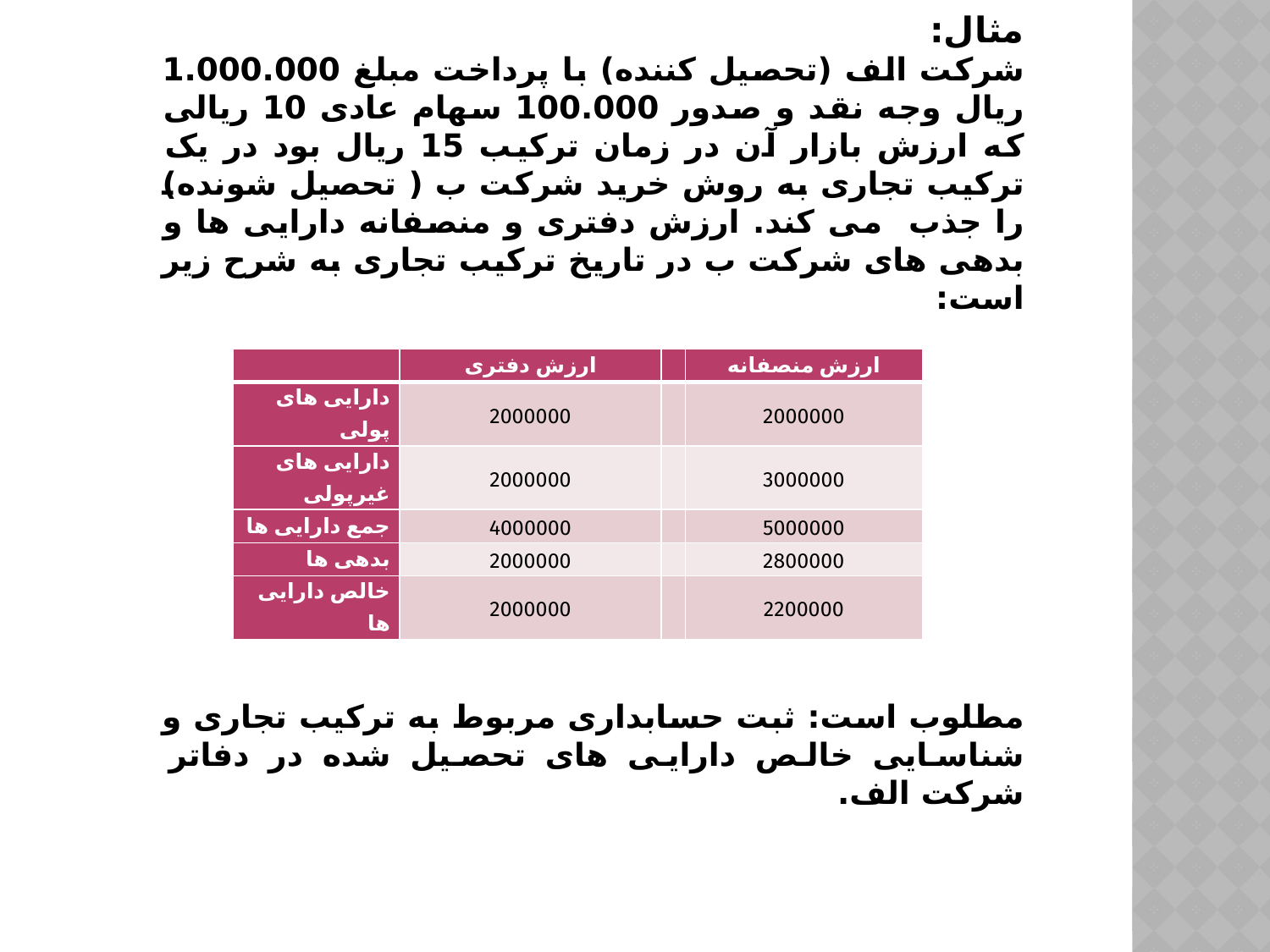

مثال:
شرکت الف (تحصیل کننده) با پرداخت مبلغ 1.000.000 ريال وجه نقد و صدور 100.000 سهام عادی 10 ريالی که ارزش بازار آن در زمان ترکیب 15 ريال بود در یک ترکیب تجاری به روش خرید شرکت ب ( تحصیل شونده) را جذب  می کند. ارزش دفتری و منصفانه دارایی ها و بدهی های شرکت ب در تاریخ ترکیب تجاری به شرح زیر است:

مطلوب است: ثبت حسابداری مربوط به ترکیب تجاری و شناسایی خالص دارایی های تحصیل شده در دفاتر شرکت الف.
|  | ارزش دفتری |  | ارزش منصفانه |
| --- | --- | --- | --- |
| دارایی های پولی | 2000000 |  | 2000000 |
| دارایی های غیرپولی | 2000000 |  | 3000000 |
| جمع دارایی ها | 4000000 |  | 5000000 |
| بدهی ها | 2000000 |  | 2800000 |
| خالص دارایی ها | 2000000 |  | 2200000 |